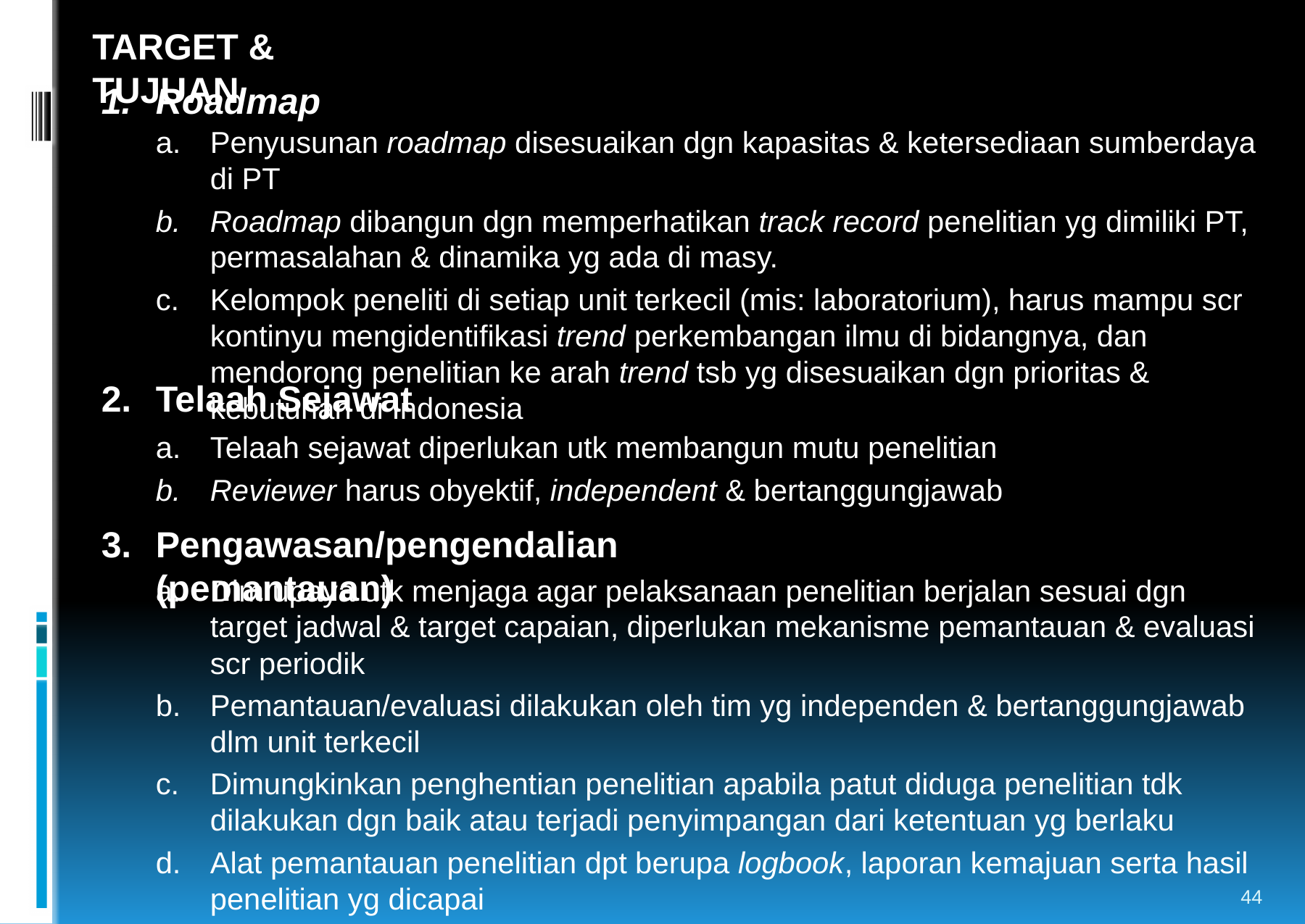

TARGET & TUJUAN
Roadmap
Penyusunan roadmap disesuaikan dgn kapasitas & ketersediaan sumberdaya di PT
Roadmap dibangun dgn memperhatikan track record penelitian yg dimiliki PT, permasalahan & dinamika yg ada di masy.
Kelompok peneliti di setiap unit terkecil (mis: laboratorium), harus mampu scr kontinyu mengidentifikasi trend perkembangan ilmu di bidangnya, dan mendorong penelitian ke arah trend tsb yg disesuaikan dgn prioritas & kebutuhan di Indonesia
Telaah Sejawat
Telaah sejawat diperlukan utk membangun mutu penelitian
Reviewer harus obyektif, independent & bertanggungjawab
Pengawasan/pengendalian (pemantauan)
Dlm upaya utk menjaga agar pelaksanaan penelitian berjalan sesuai dgn target jadwal & target capaian, diperlukan mekanisme pemantauan & evaluasi scr periodik
Pemantauan/evaluasi dilakukan oleh tim yg independen & bertanggungjawab dlm unit terkecil
Dimungkinkan penghentian penelitian apabila patut diduga penelitian tdk dilakukan dgn baik atau terjadi penyimpangan dari ketentuan yg berlaku
Alat pemantauan penelitian dpt berupa logbook, laporan kemajuan serta hasil penelitian yg dicapai
44